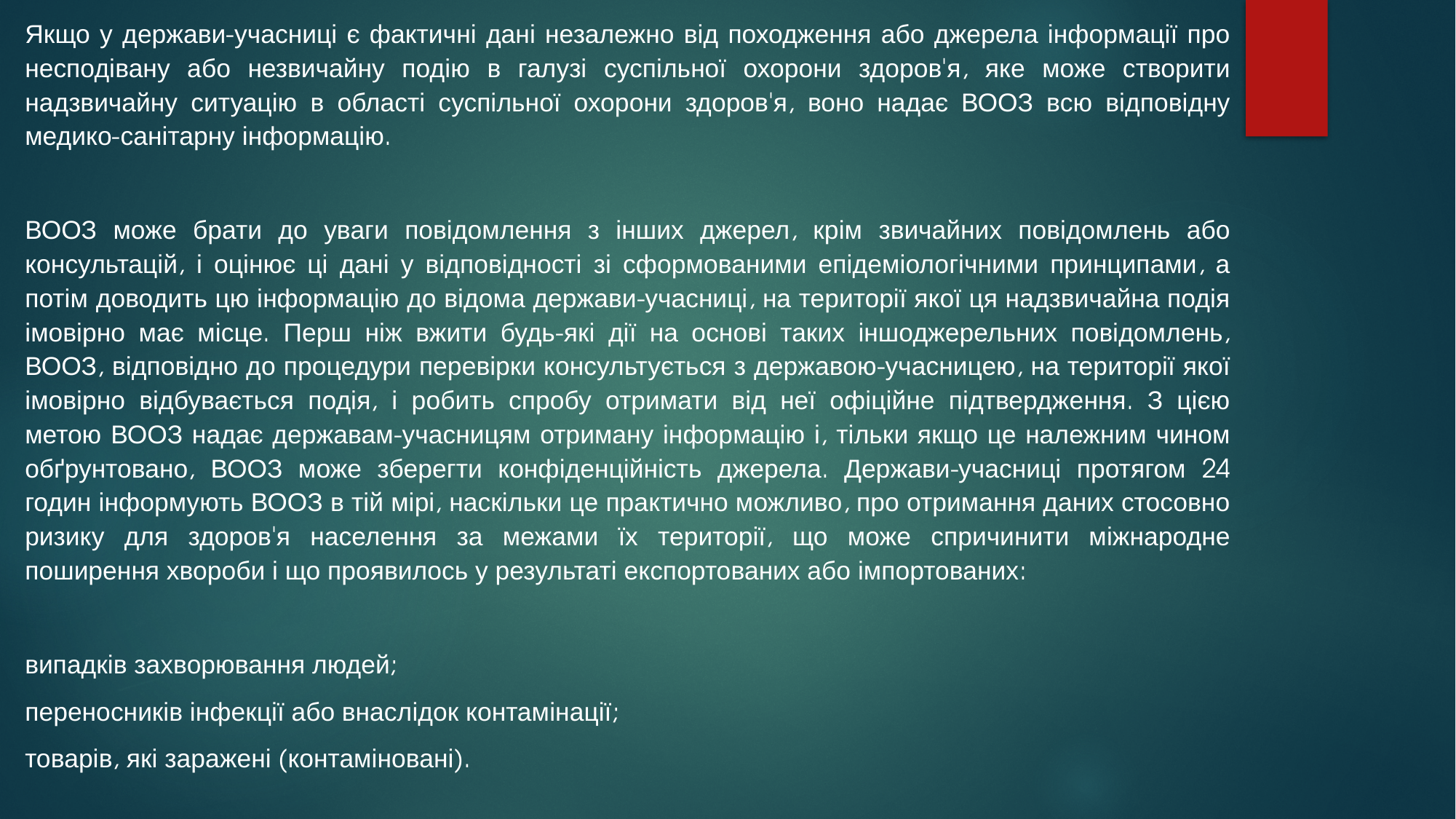

Якщо у держави-учасниці є фактичні дані незалежно від походження або джерела інформації про несподівану або незвичайну подію в галузі суспільної охорони здоров'я, яке може створити надзвичайну ситуацію в області суспільної охорони здоров'я, воно надає ВООЗ всю відповідну медико-санітарну інформацію.

ВООЗ може брати до уваги повідомлення з інших джерел, крім звичайних повідомлень або консультацій, і оцінює ці дані у відповідності зі сформованими епідеміологічними принципами, а потім доводить цю інформацію до відома держави-учасниці, на території якої ця надзвичайна подія імовірно має місце. Перш ніж вжити будь-які дії на основі таких іншоджерельних повідомлень, ВООЗ, відповідно до процедури перевірки консультується з державою-учасницею, на території якої імовірно відбувається подія, і робить спробу отримати від неї офіційне підтвердження. З цією метою ВООЗ надає державам-учасницям отриману інформацію і, тільки якщо це належним чином обґрунтовано, ВООЗ може зберегти конфіденційність джерела. Держави-учасниці протягом 24 годин інформують ВООЗ в тій мірі, наскільки це практично можливо, про отримання даних стосовно ризику для здоров'я населення за межами їх території, що може спричинити міжнародне поширення хвороби і що проявилось у результаті експортованих або імпортованих:

випадків захворювання людей;
переносників інфекції або внаслідок контамінації;
товарів, які заражені (контаміновані).